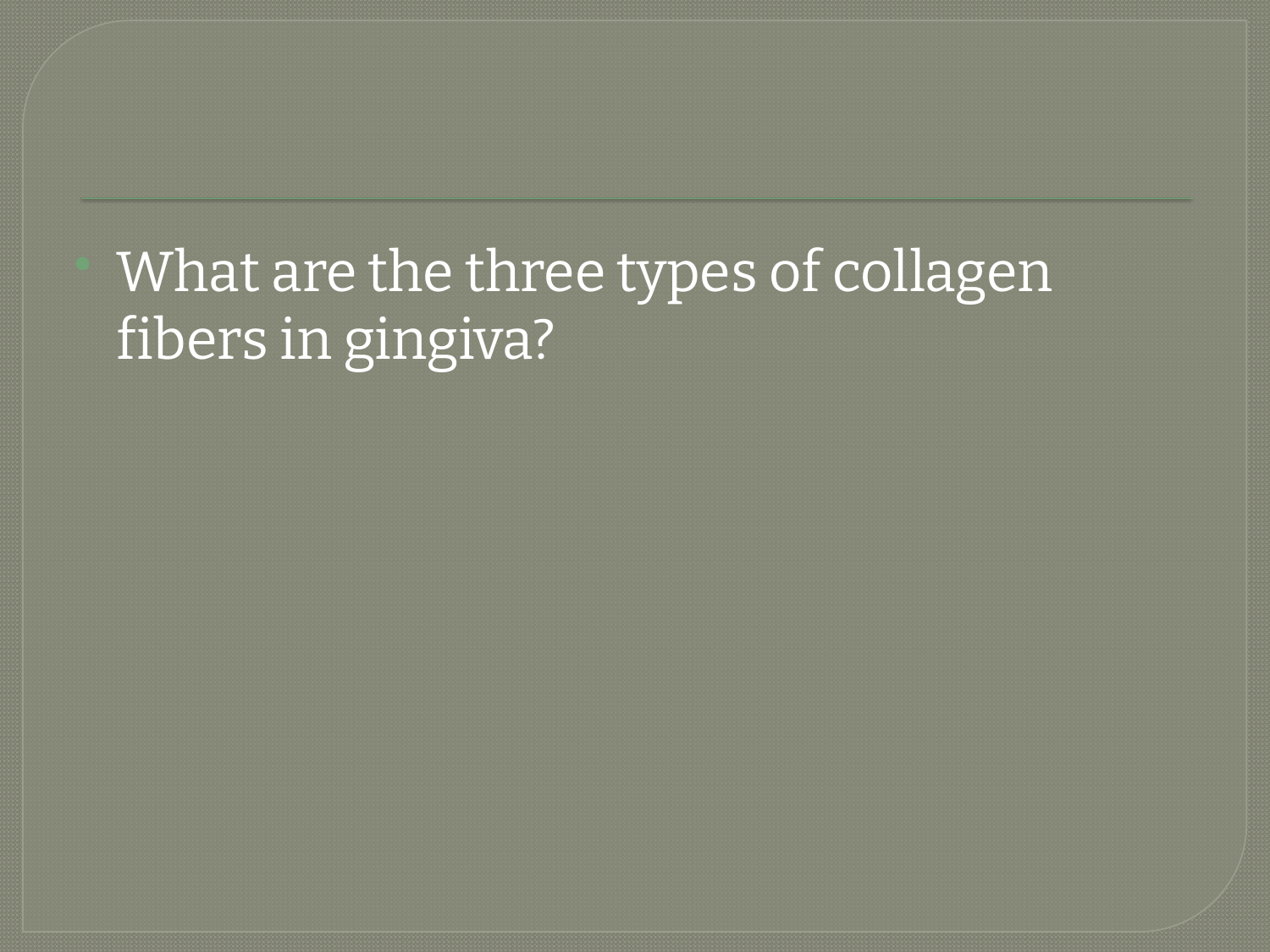

#
What are the three types of collagen fibers in gingiva?